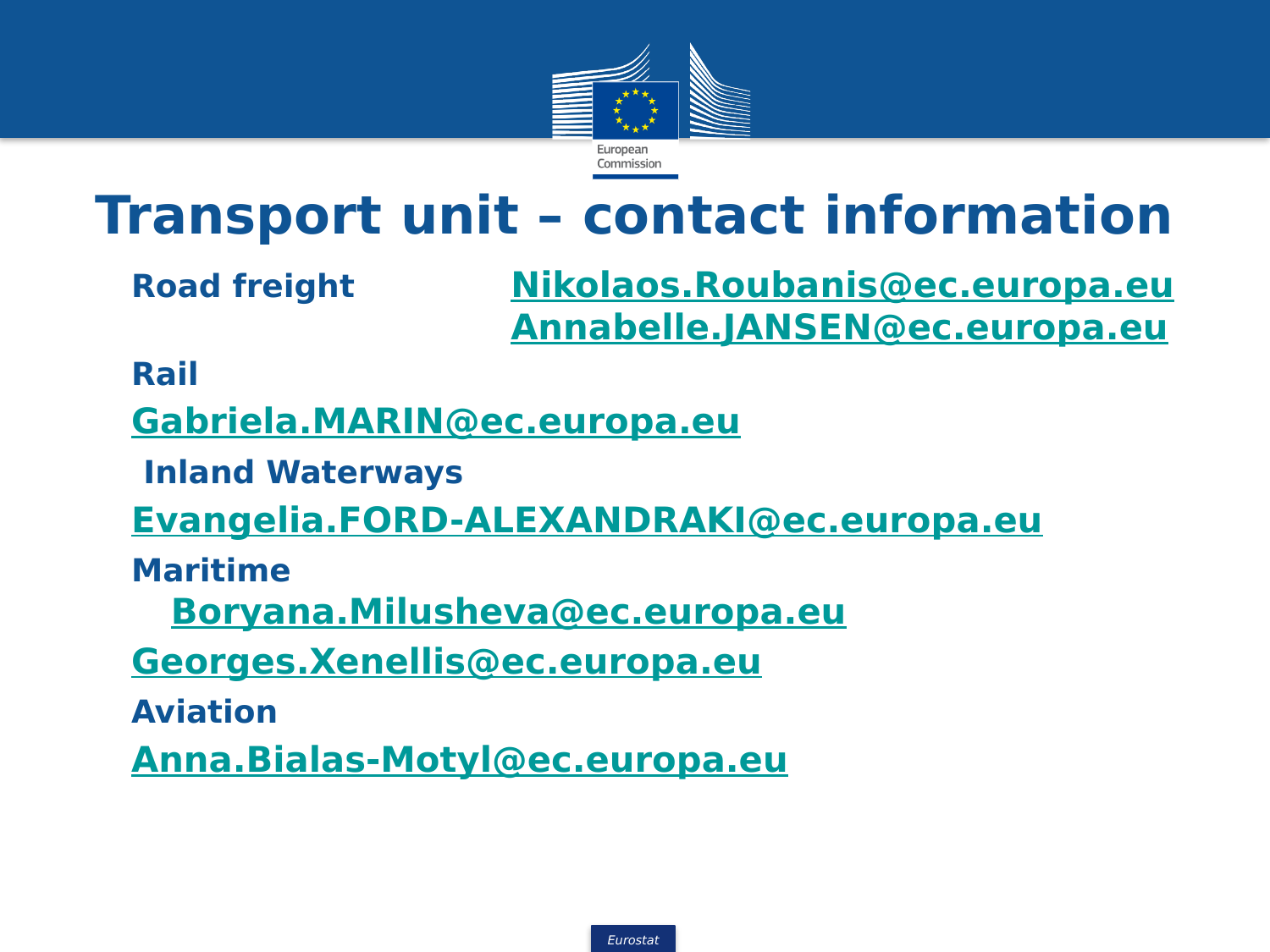

# Transport unit – contact information
Road freight   	       Nikolaos.Roubanis@ec.europa.eu       	    	       Annabelle.JANSEN@ec.europa.eu
Rail
Gabriela.MARIN@ec.europa.eu
 Inland Waterways
Evangelia.FORD-ALEXANDRAKI@ec.europa.eu
Maritime   	                 	        		                   Boryana.Milusheva@ec.europa.eu
Georges.Xenellis@ec.europa.eu
Aviation
Anna.Bialas-Motyl@ec.europa.eu
30